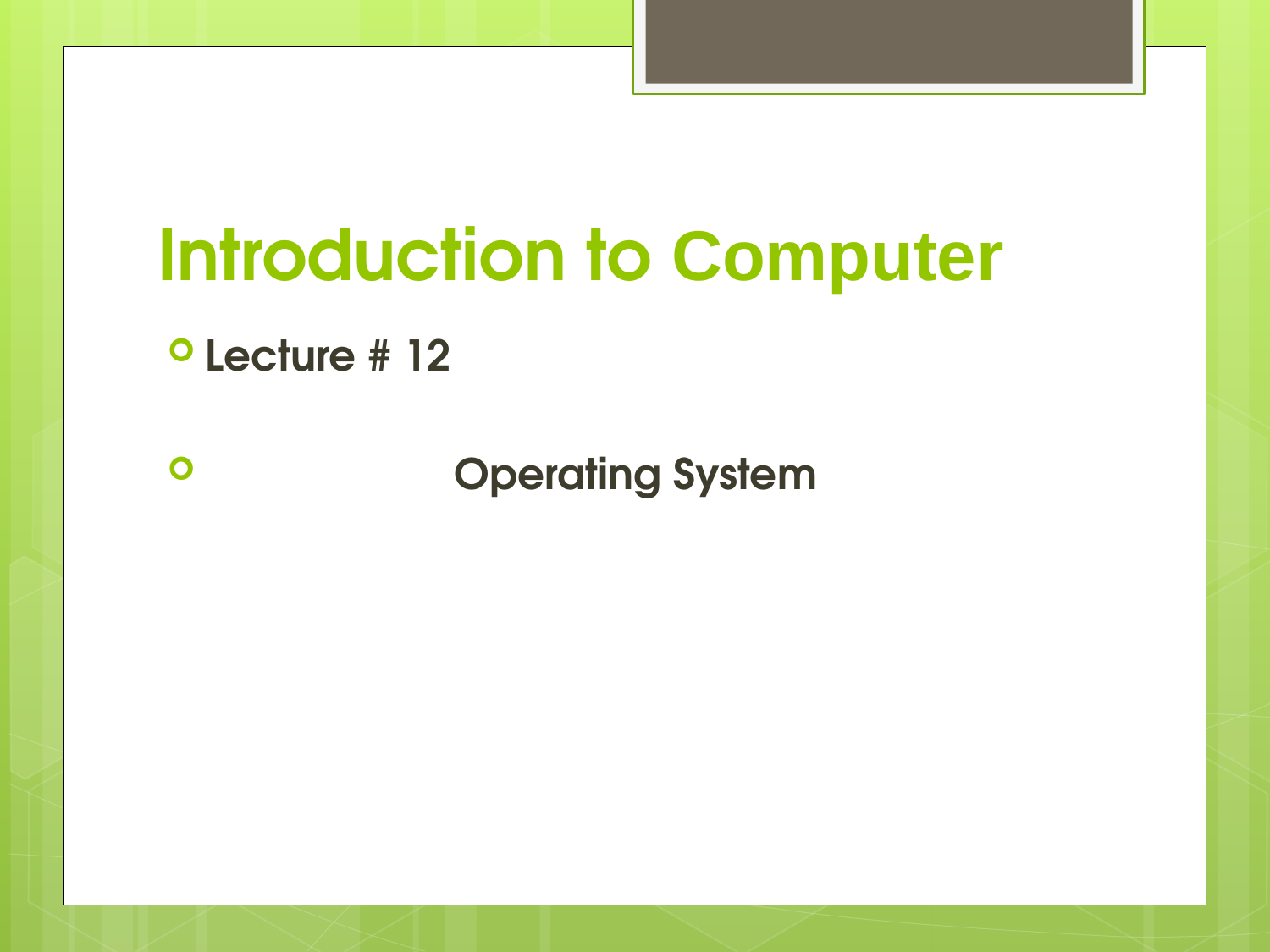

# Introduction to Computer
Lecture # 12

                     Operating System